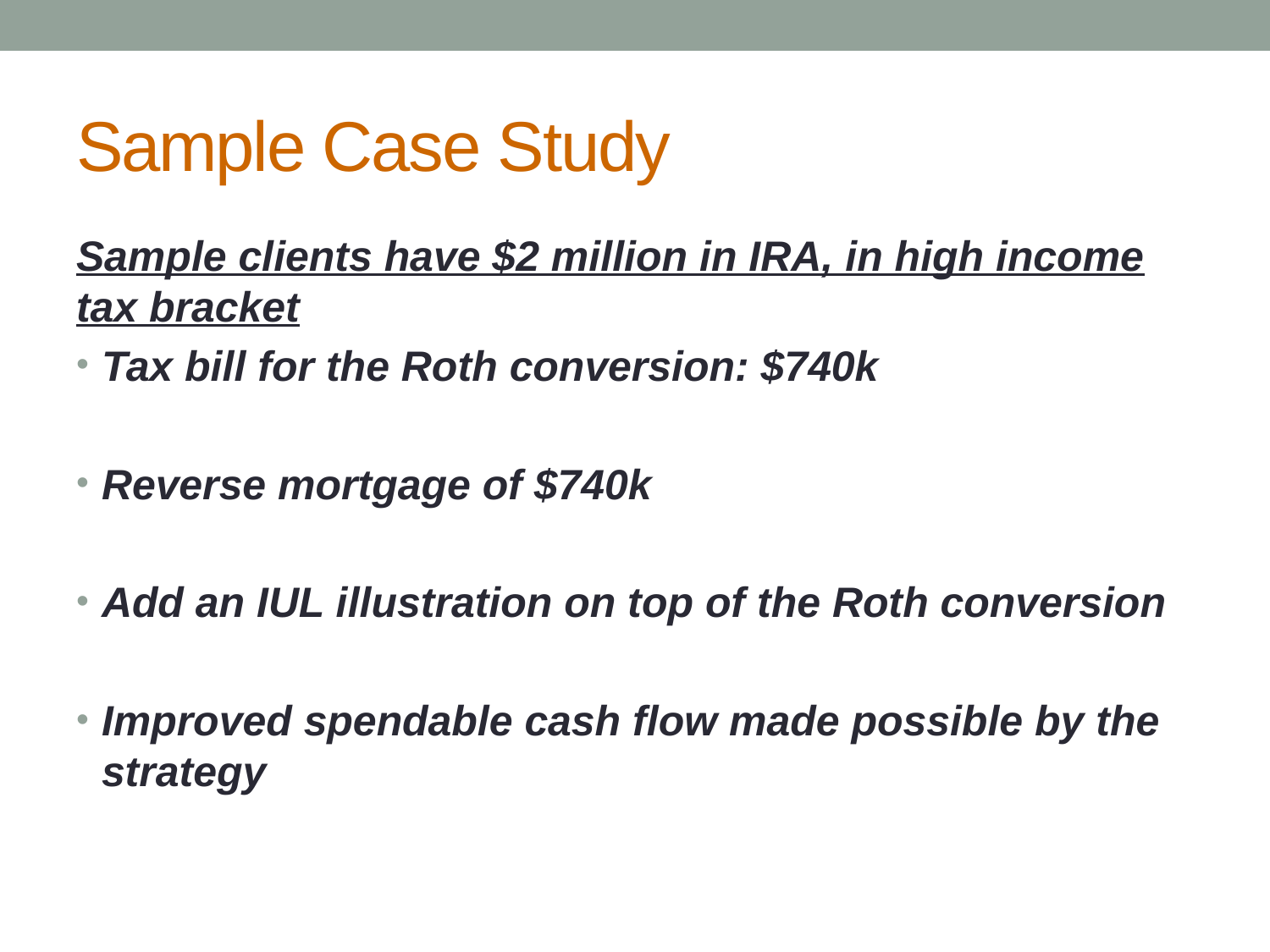

# Sample Case Study
Sample clients have $2 million in IRA, in high income tax bracket
Tax bill for the Roth conversion: $740k

Reverse mortgage of $740k

Add an IUL illustration on top of the Roth conversion

Improved spendable cash flow made possible by the strategy